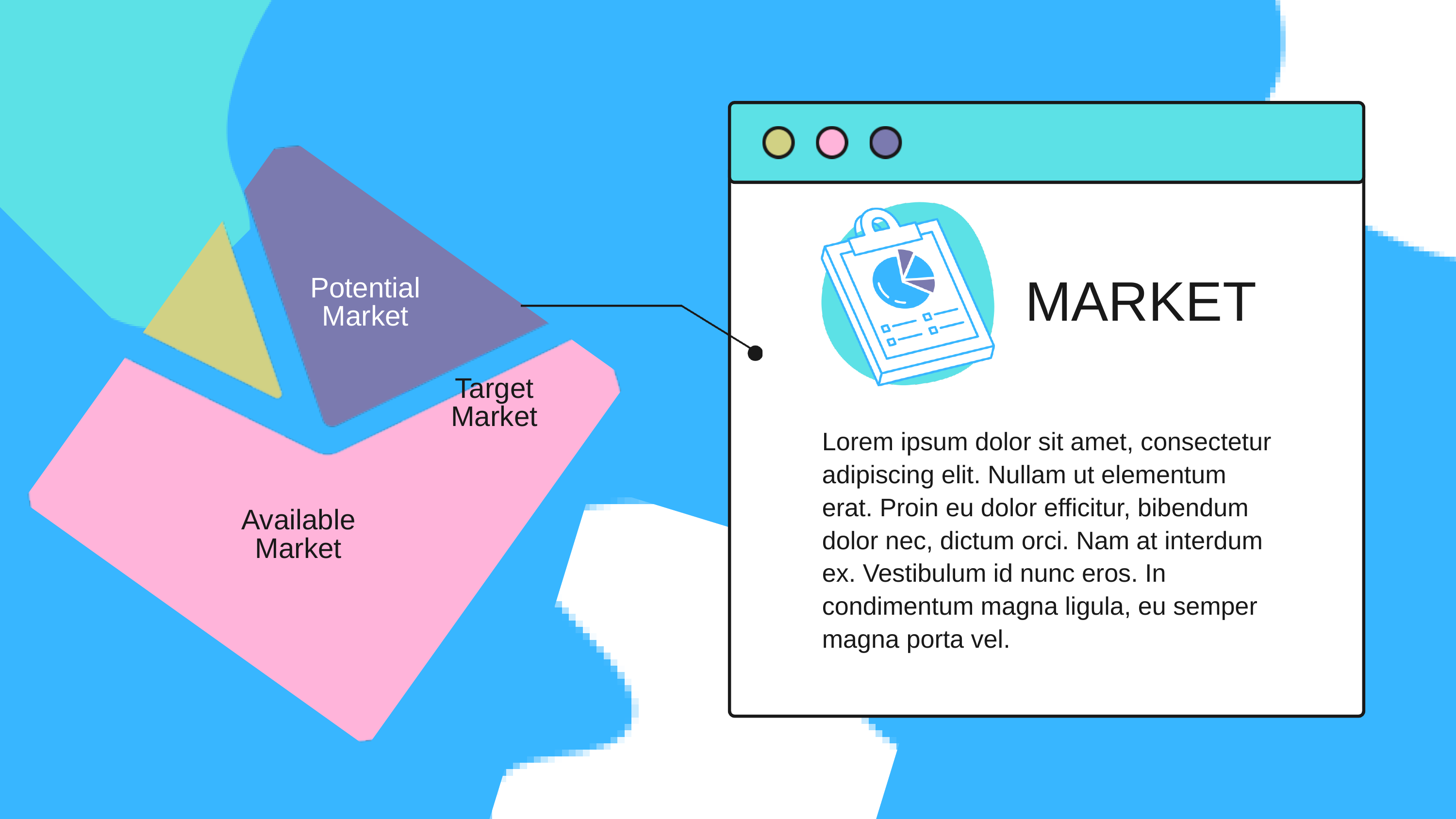

Potential
Market
MARKET

Target
Market
Lorem ipsum dolor sit amet, consectetur adipiscing elit. Nullam ut elementum erat. Proin eu dolor efficitur, bibendum dolor nec, dictum orci. Nam at interdum ex. Vestibulum id nunc eros. In condimentum magna ligula, eu semper magna porta vel.
Available
Market